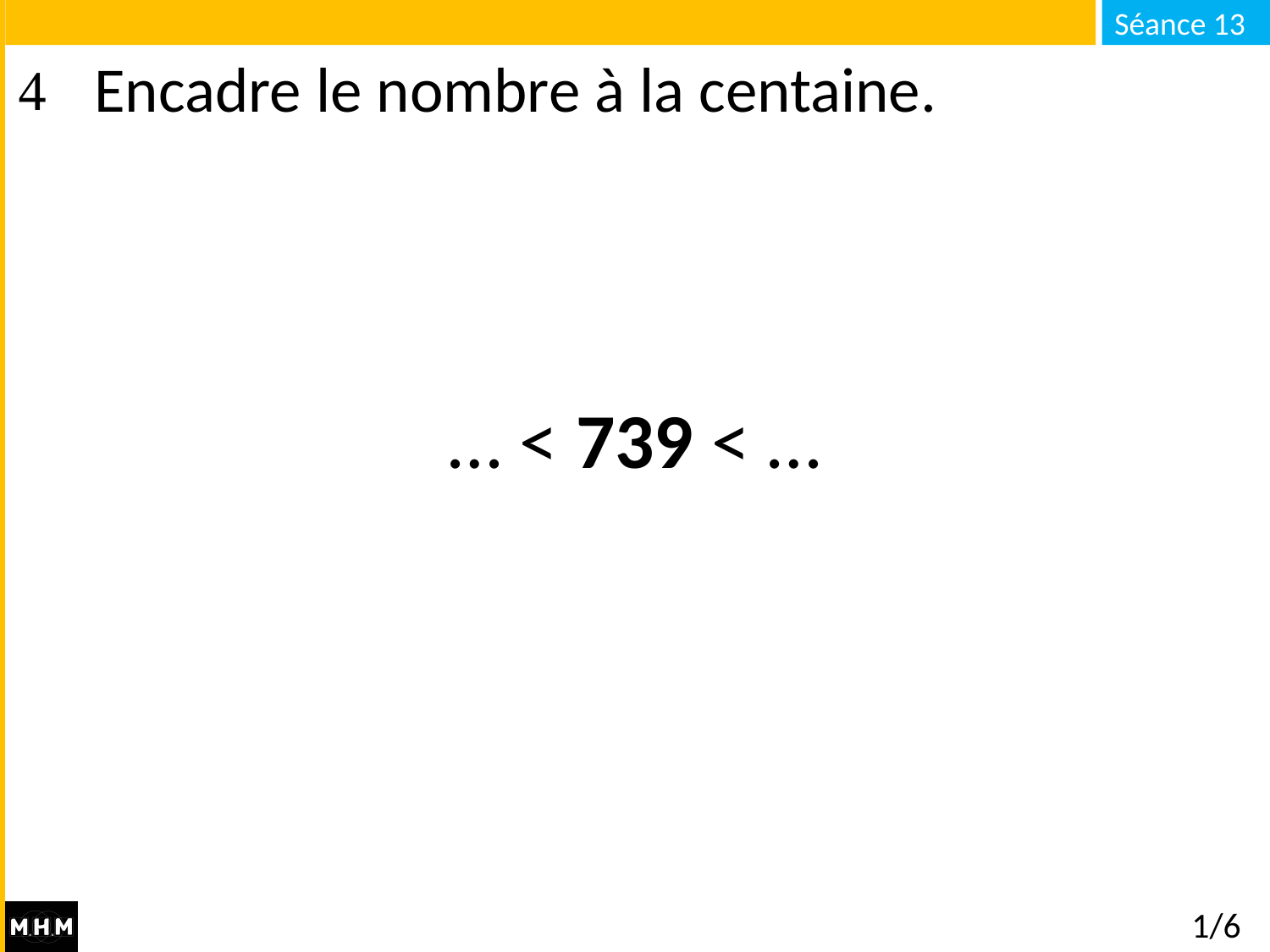

# Encadre le nombre à la centaine.
… < 739 < …
1/6